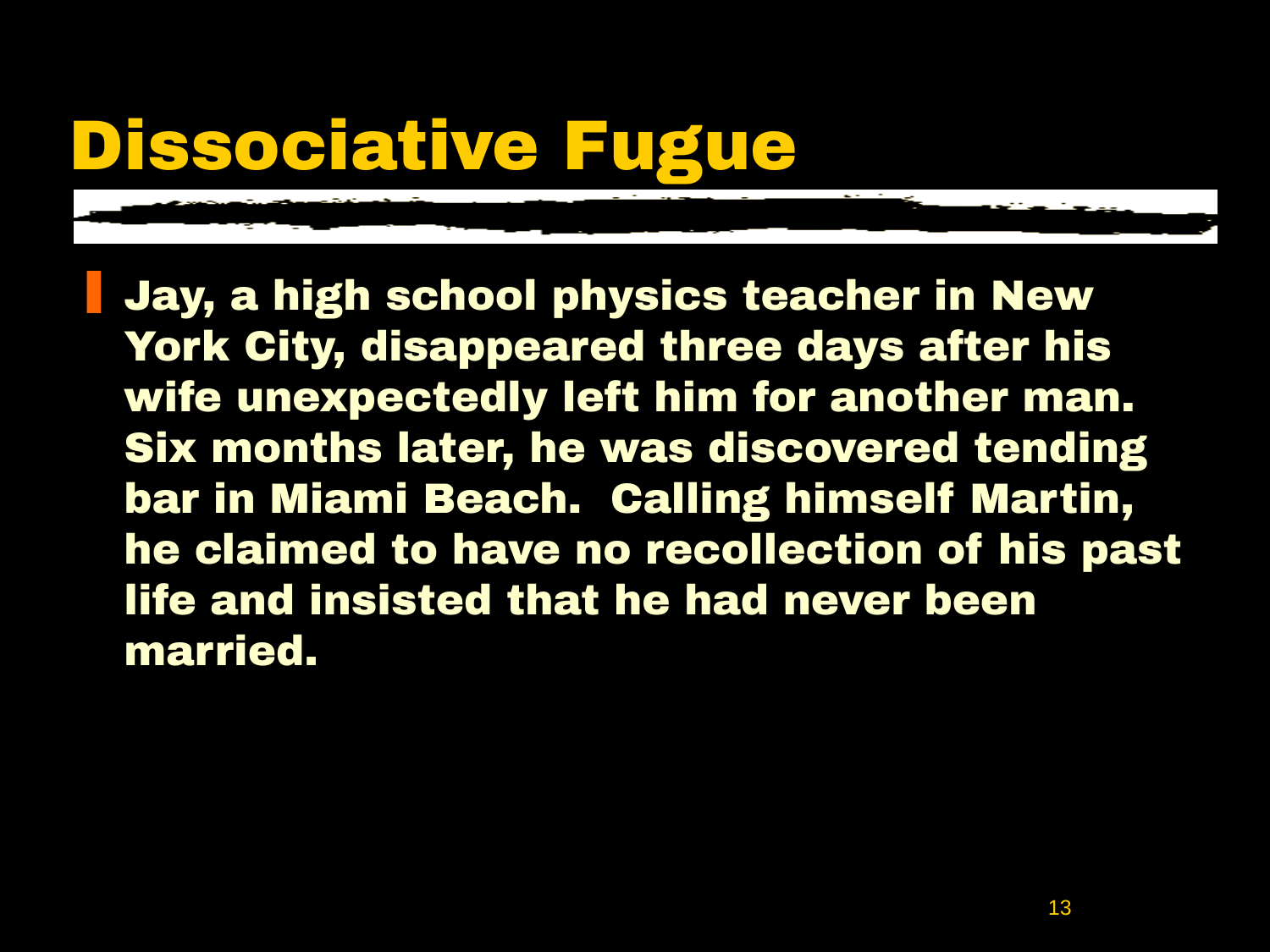

# Dissociative Fugue
Jay, a high school physics teacher in New York City, disappeared three days after his wife unexpectedly left him for another man.  Six months later, he was discovered tending bar in Miami Beach.  Calling himself Martin, he claimed to have no recollection of his past life and insisted that he had never been married.